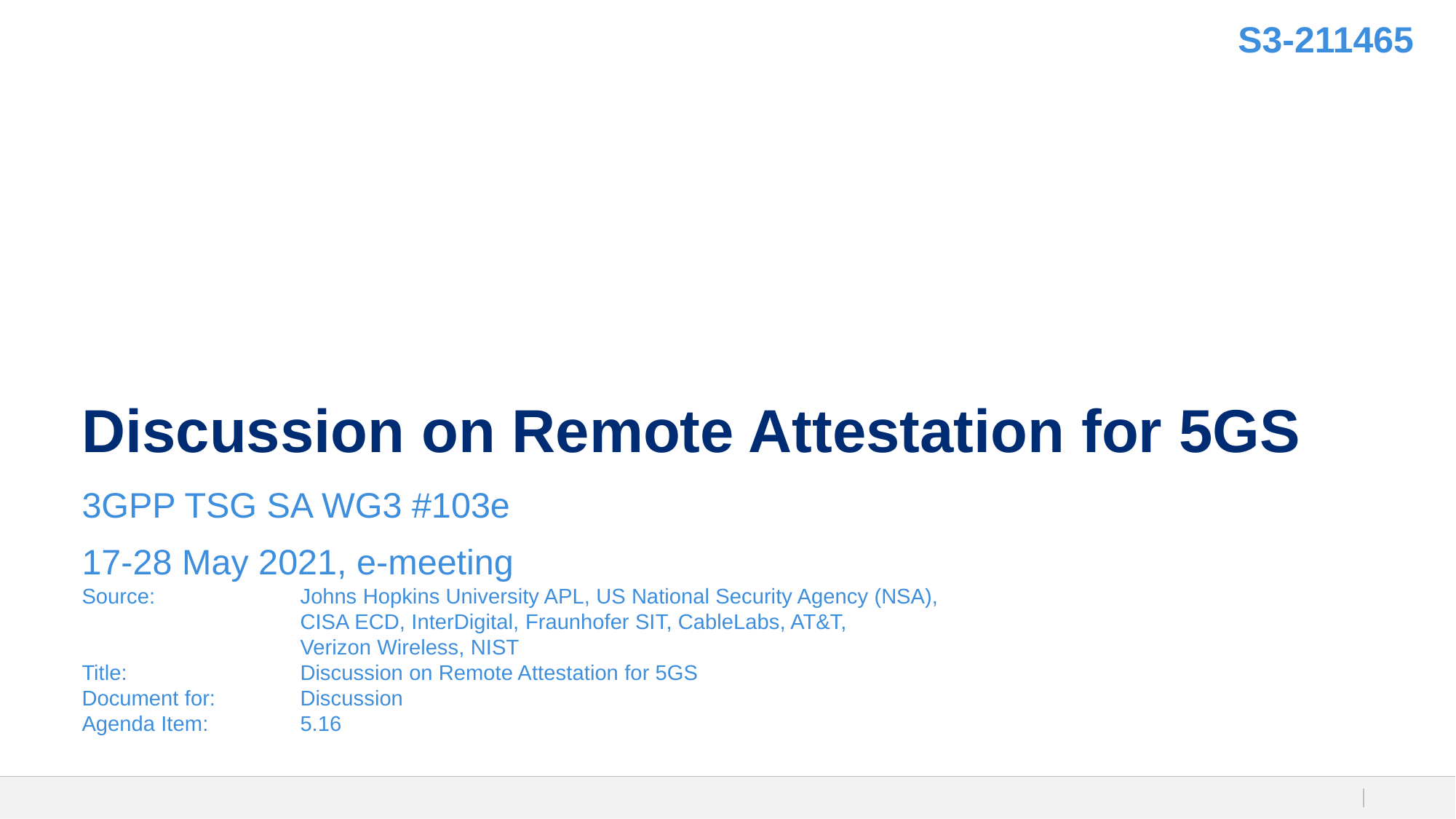

S3-211465
# Discussion on Remote Attestation for 5GS
3GPP TSG SA WG3 #103e
17-28 May 2021, e-meeting
Source:		Johns Hopkins University APL, US National Security Agency (NSA),
		CISA ECD, InterDigital, Fraunhofer SIT, CableLabs, AT&T,
		Verizon Wireless, NIST
Title:		Discussion on Remote Attestation for 5GS
Document for:	Discussion
Agenda Item:	5.16